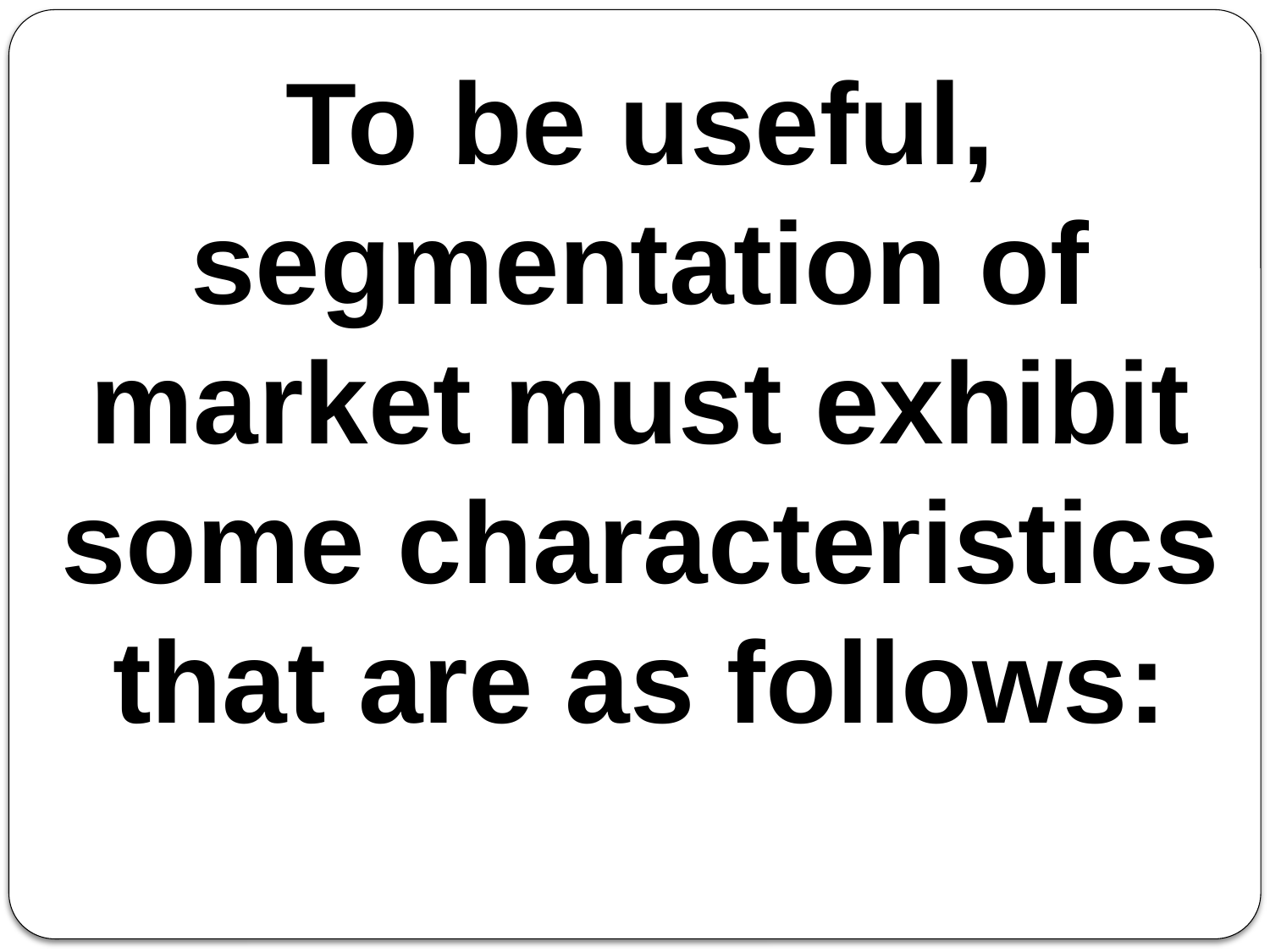

To be useful, segmentation of market must exhibit some characteristics that are as follows: